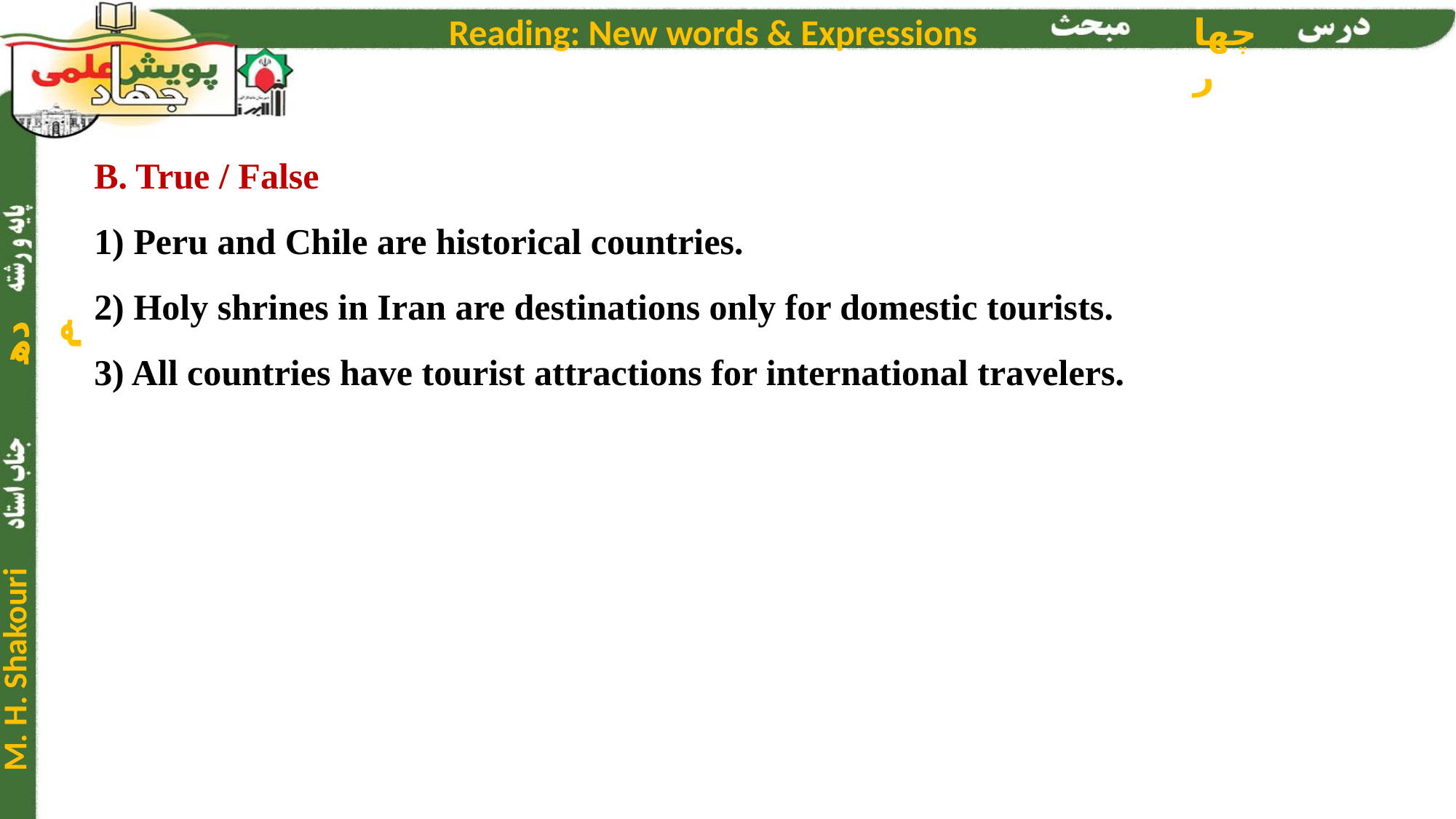

B. True / False
1) Peru and Chile are historical countries.
2) Holy shrines in Iran are destinations only for domestic tourists.
3) All countries have tourist attractions for international travelers.